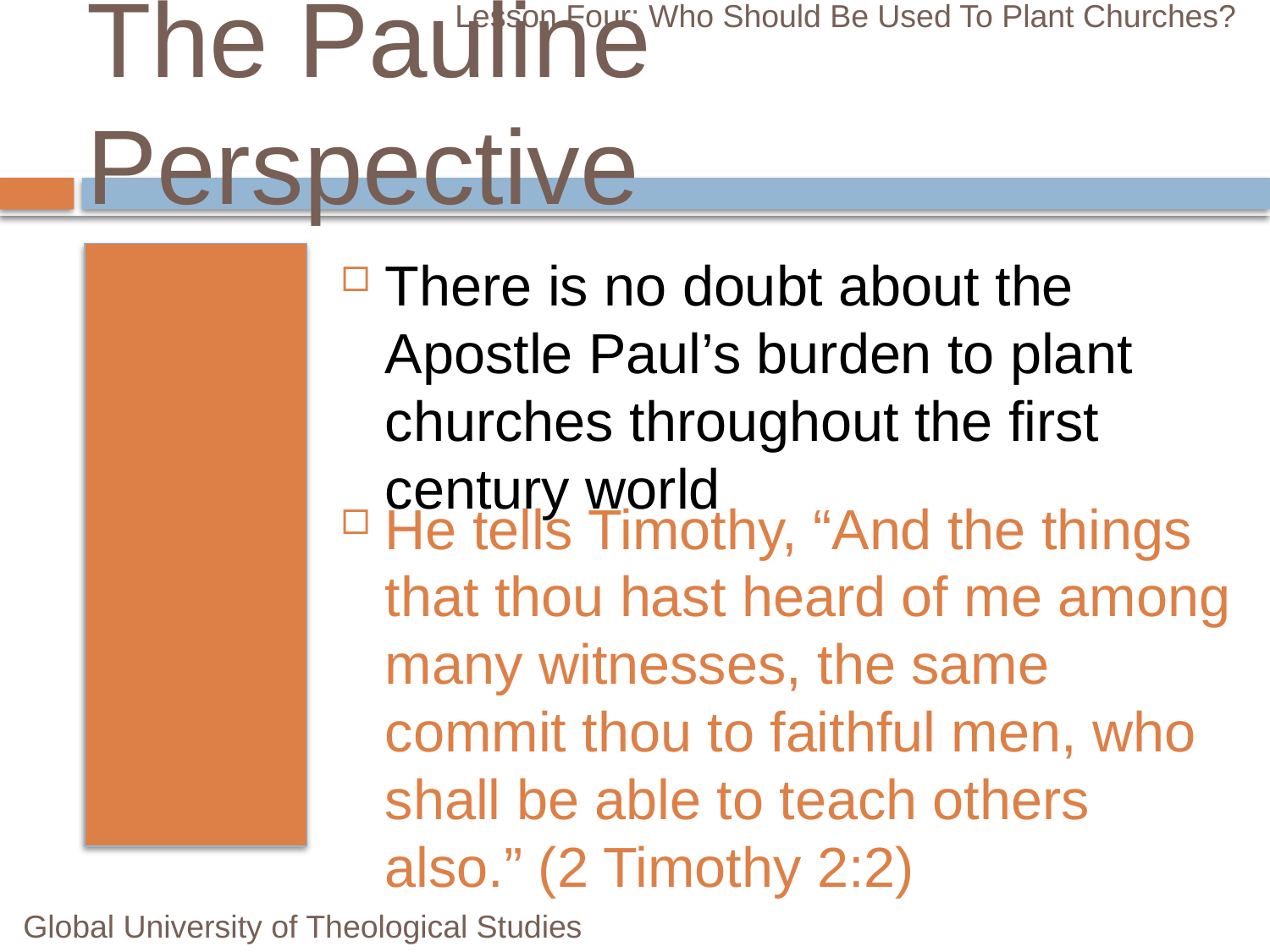

Lesson Four: Who Should Be Used To Plant Churches?
# The Pauline Perspective

There is no doubt about the Apostle Paul’s burden to plant churches throughout the first century world
He tells Timothy, “And the things that thou hast heard of me among many witnesses, the same commit thou to faithful men, who shall be able to teach others also.” (2 Timothy 2:2)
Global University of Theological Studies